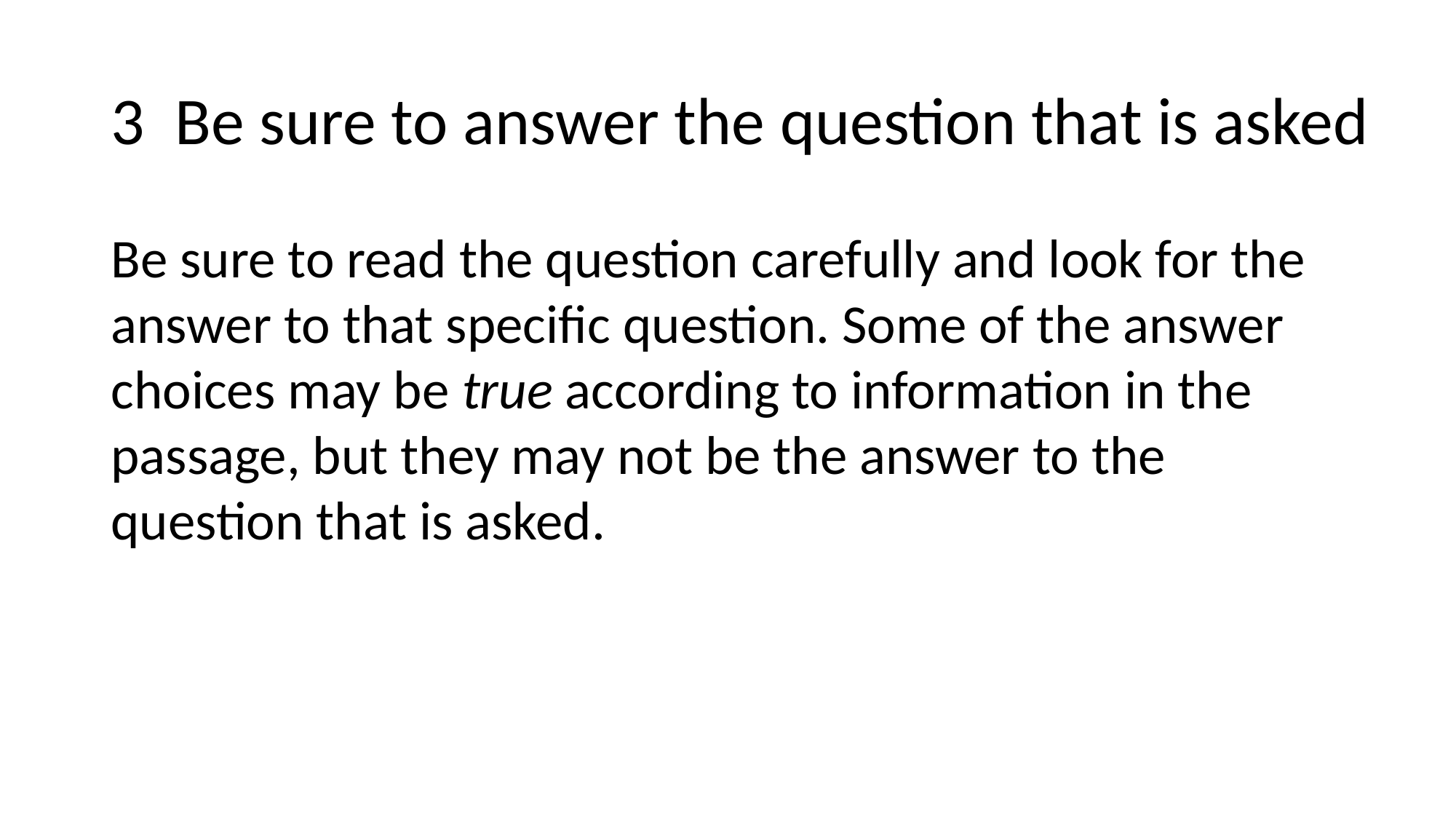

# 3  Be sure to answer the question that is asked
Be sure to read the question carefully and look for the answer to that specific question. Some of the answer choices may be true according to information in the passage, but they may not be the answer to the question that is asked.